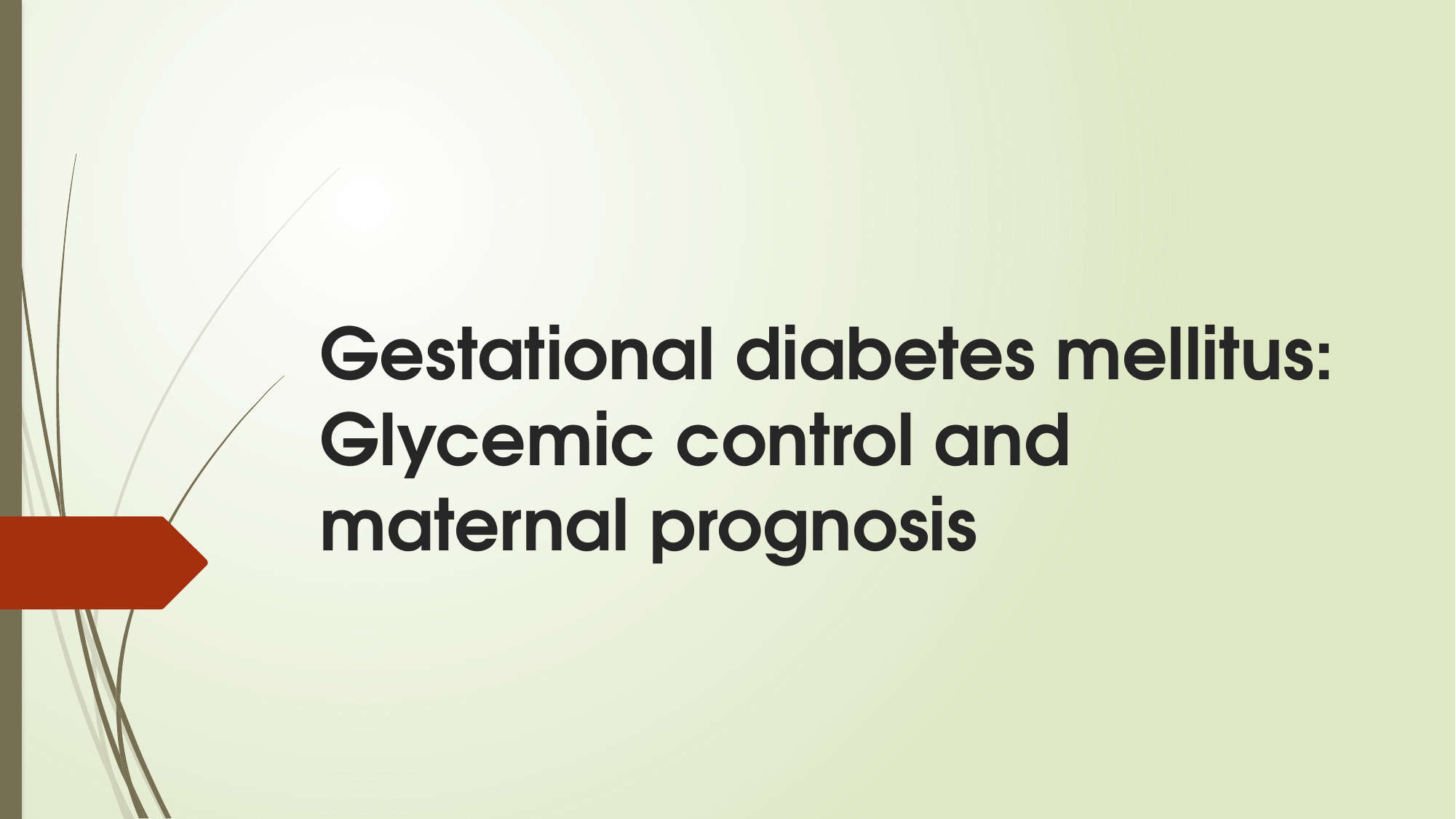

# Gestational diabetes mellitus: Glycemic control and maternal prognosis